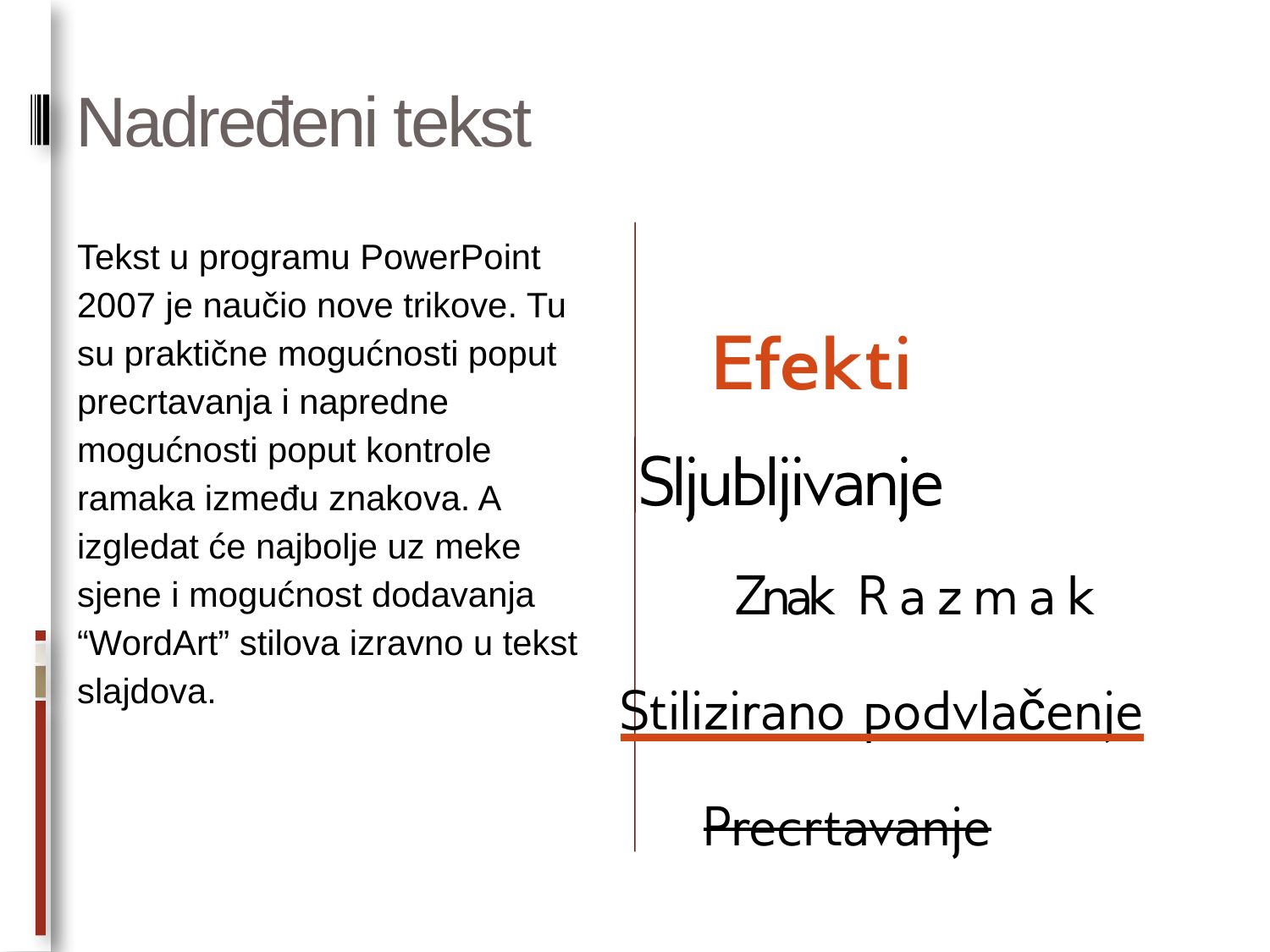

# Nadređeni tekst
Meka sjena
Tekst u programu PowerPoint 2007 je naučio nove trikove. Tu su praktične mogućnosti poput precrtavanja i napredne mogućnosti poput kontrole ramaka između znakova. A izgledat će najbolje uz meke sjene i mogućnost dodavanja “WordArt” stilova izravno u tekst slajdova.
Efekti
Sljubljivanje
Znak Razmak
Stilizirano podvlačenje
Precrtavanje